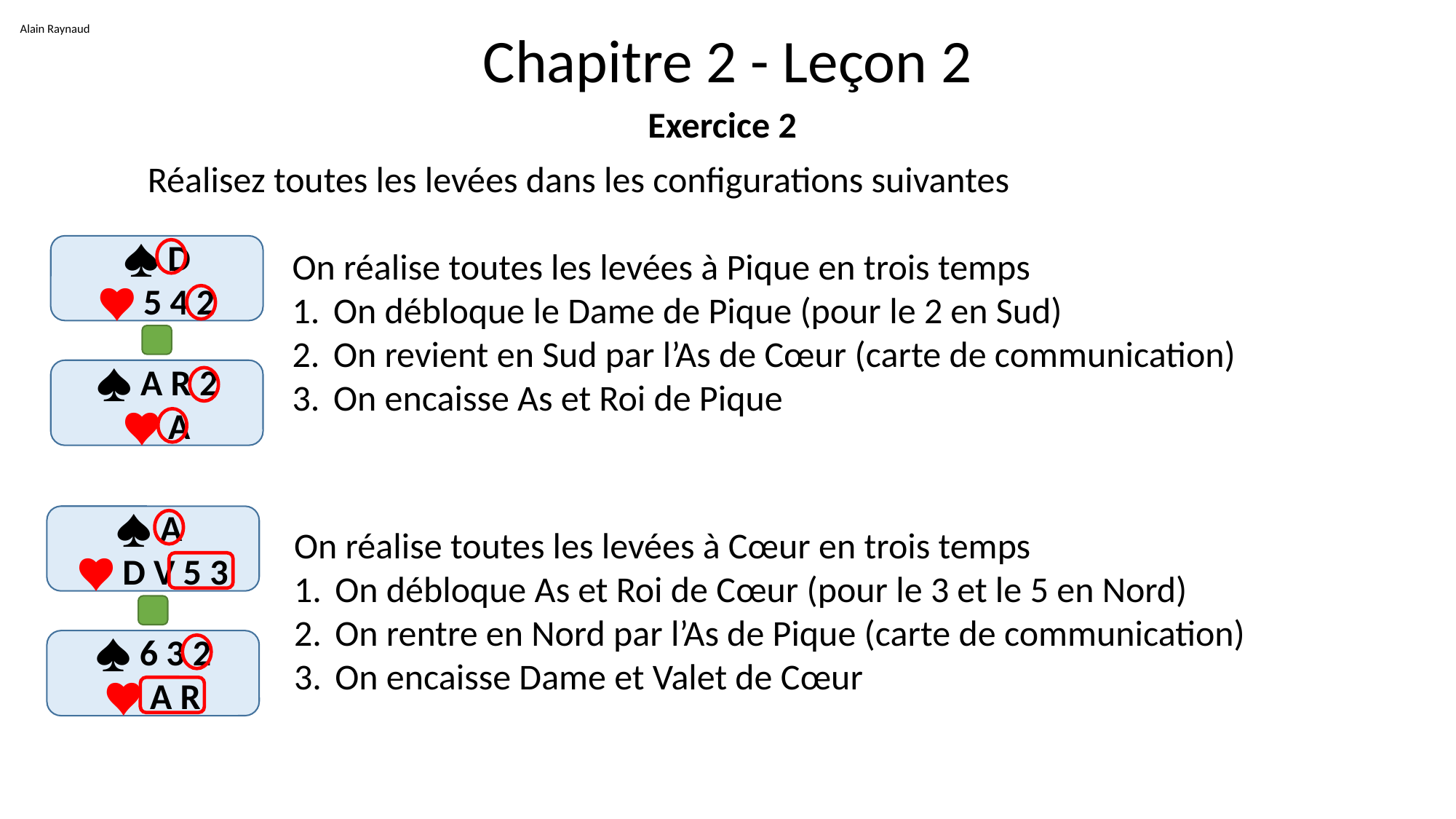

Alain Raynaud
# Chapitre 2 - Leçon 2
Exercice 2
	Réalisez toutes les levées dans les configurations suivantes

♠ D
♥ 5 4 2

♠ A R 2
♥ A
On réalise toutes les levées à Pique en trois temps
On débloque le Dame de Pique (pour le 2 en Sud)
On revient en Sud par l’As de Cœur (carte de communication)
On encaisse As et Roi de Pique

♠ A
♥ D V 5 3

♠ 6 3 2
♥ A R

On réalise toutes les levées à Cœur en trois temps
On débloque As et Roi de Cœur (pour le 3 et le 5 en Nord)
On rentre en Nord par l’As de Pique (carte de communication)
On encaisse Dame et Valet de Cœur